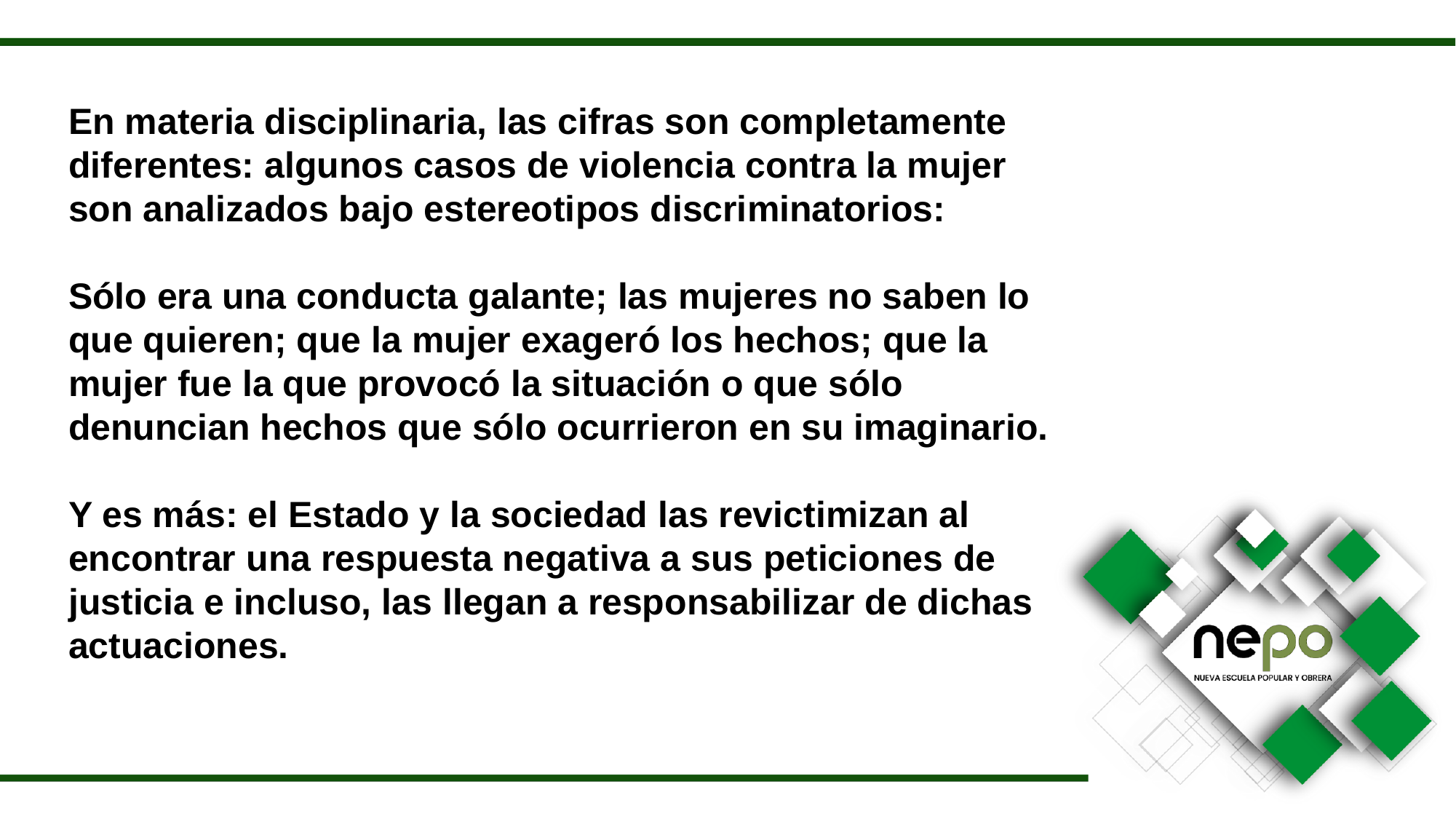

En materia disciplinaria, las cifras son completamente diferentes: algunos casos de violencia contra la mujer son analizados bajo estereotipos discriminatorios:

Sólo era una conducta galante; las mujeres no saben lo que quieren; que la mujer exageró los hechos; que la mujer fue la que provocó la situación o que sólo denuncian hechos que sólo ocurrieron en su imaginario.

Y es más: el Estado y la sociedad las revictimizan al encontrar una respuesta negativa a sus peticiones de justicia e incluso, las llegan a responsabilizar de dichas actuaciones.